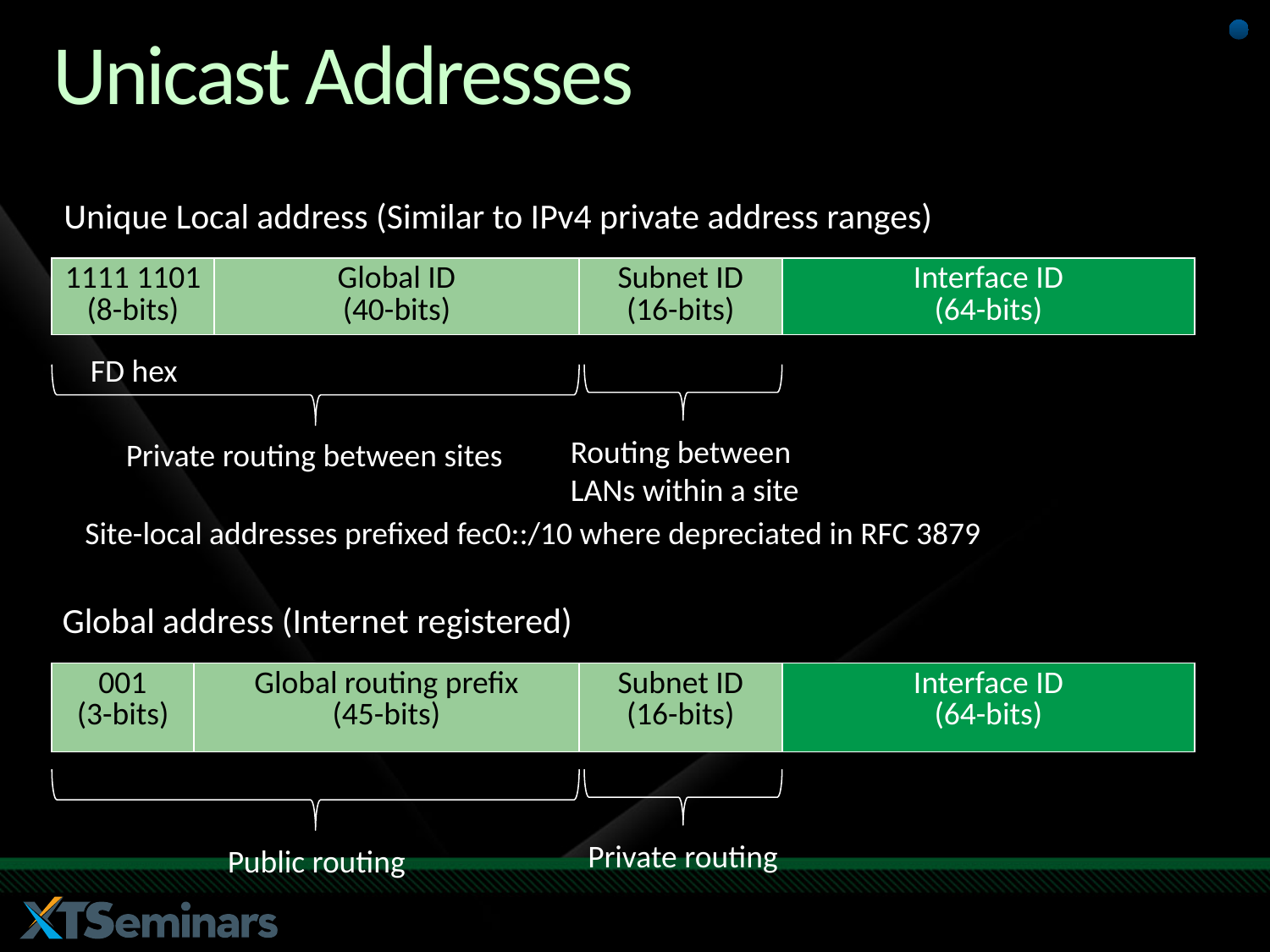

# Unicast Addresses

Unique Local address (Similar to IPv4 private address ranges)
| 1111 1101 (8-bits) | Global ID (40-bits) | Subnet ID (16-bits) | Interface ID (64-bits) |
| --- | --- | --- | --- |

FD hex
Routing between
LANs within a site
Private routing between sites
Site-local addresses prefixed fec0::/10 where depreciated in RFC 3879

Global address (Internet registered)
| 001 (3-bits) | Global routing prefix (45-bits) | Subnet ID (16-bits) | Interface ID (64-bits) |
| --- | --- | --- | --- |

Private routing
Public routing